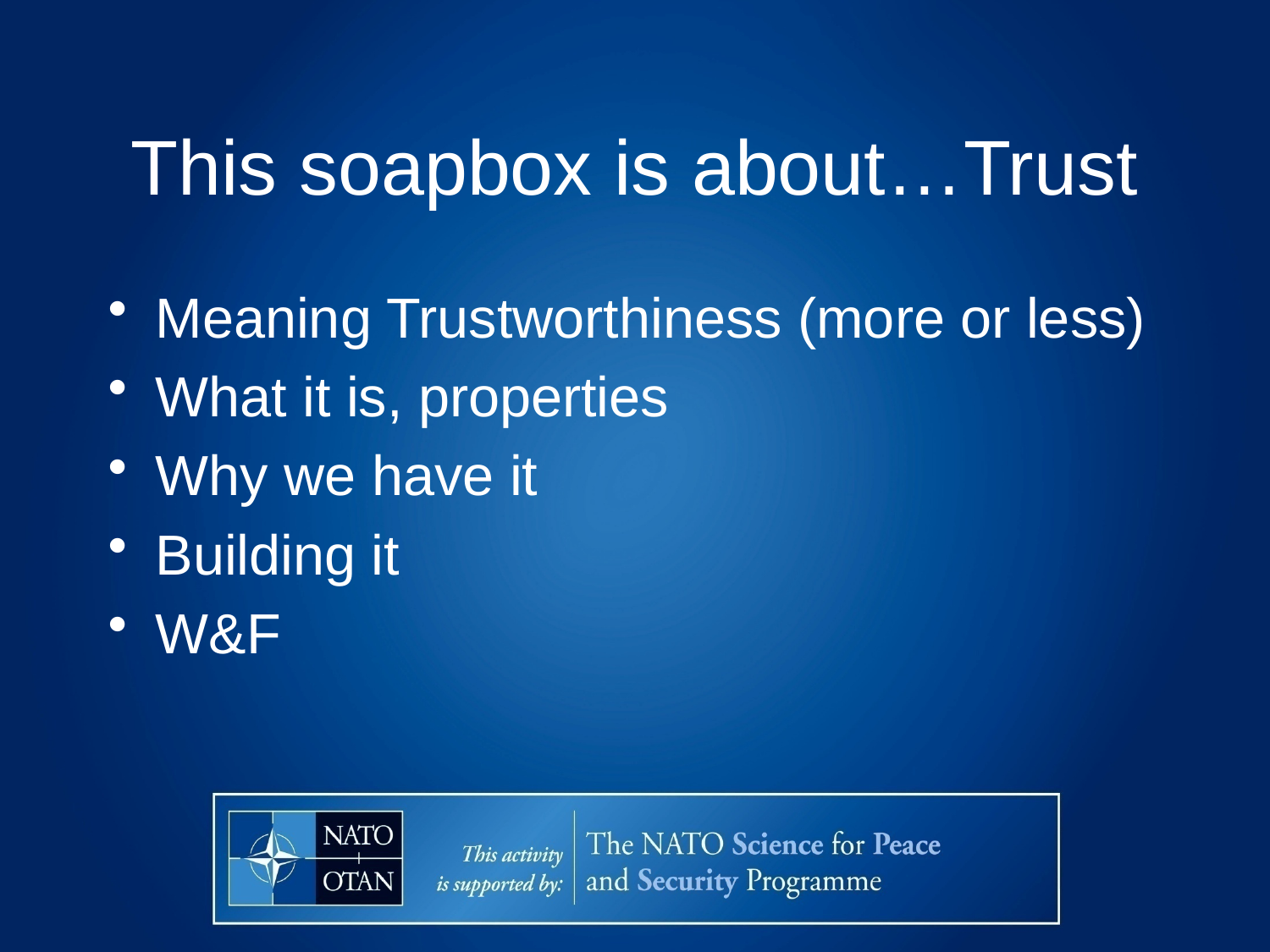

# This soapbox is about…Trust
Meaning Trustworthiness (more or less)
What it is, properties
Why we have it
Building it
W&F